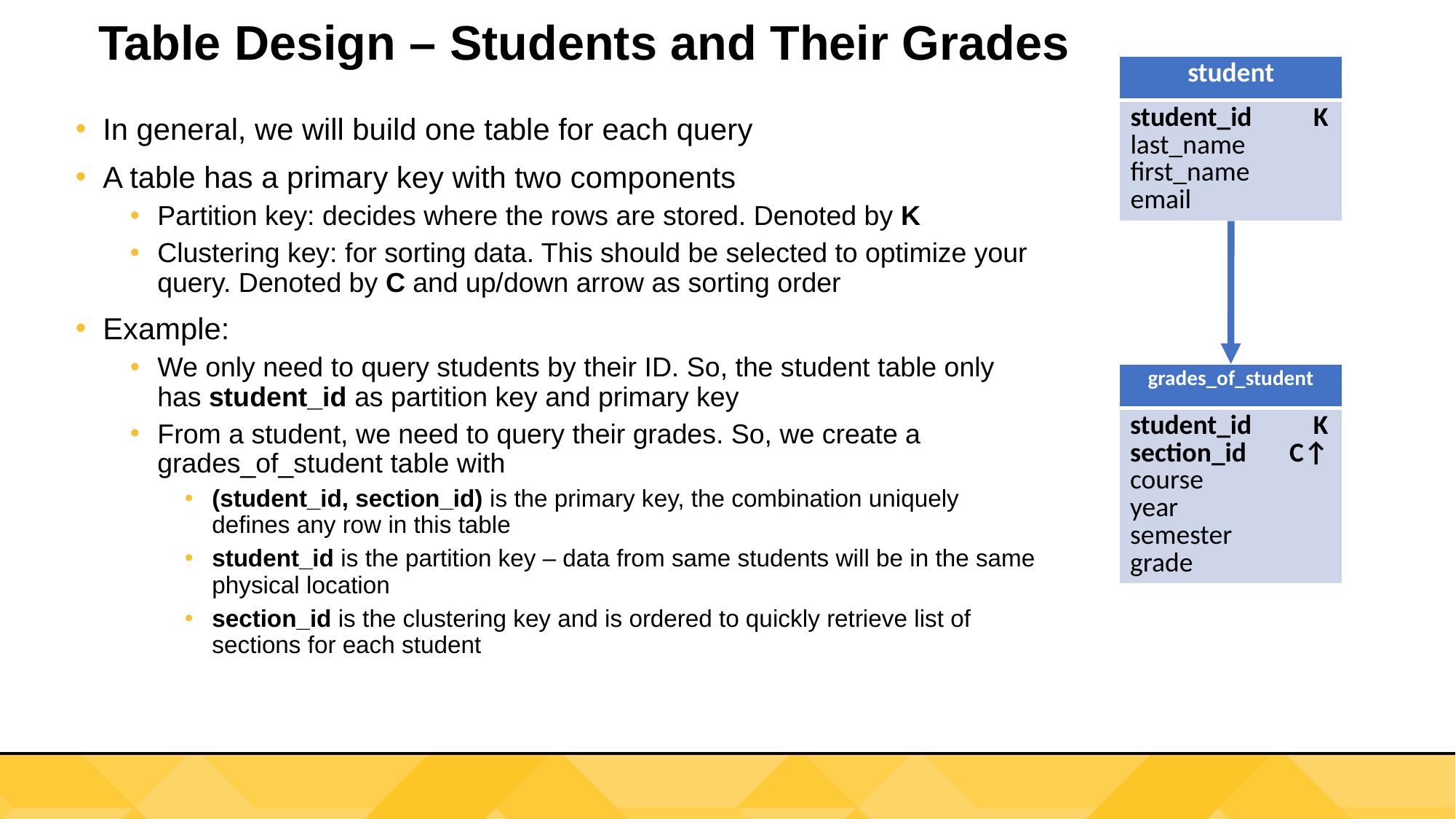

# Table Design – Students and Their Grades
| student |
| --- |
| student\_id K last\_name first\_name email |
In general, we will build one table for each query
A table has a primary key with two components
Partition key: decides where the rows are stored. Denoted by K
Clustering key: for sorting data. This should be selected to optimize your query. Denoted by C and up/down arrow as sorting order
Example:
We only need to query students by their ID. So, the student table only has student_id as partition key and primary key
From a student, we need to query their grades. So, we create a grades_of_student table with
(student_id, section_id) is the primary key, the combination uniquely defines any row in this table
student_id is the partition key – data from same students will be in the same physical location
section_id is the clustering key and is ordered to quickly retrieve list of sections for each student
| grades\_of\_student |
| --- |
| student\_id K section\_id C↑ course year semester grade |